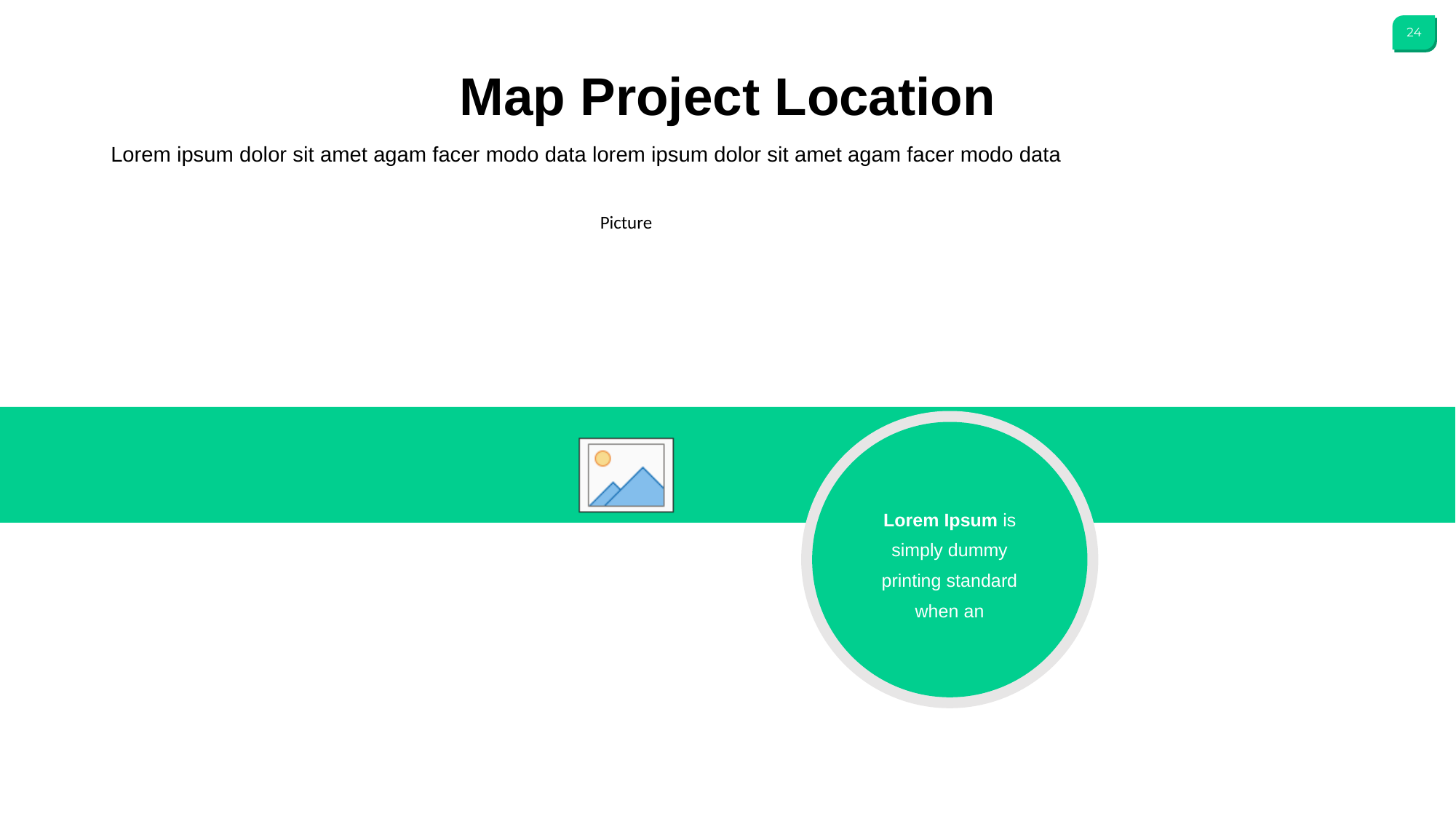

Map Project Location
Lorem ipsum dolor sit amet agam facer modo data lorem ipsum dolor sit amet agam facer modo data

Lorem Ipsum is simply dummy printing standard when an